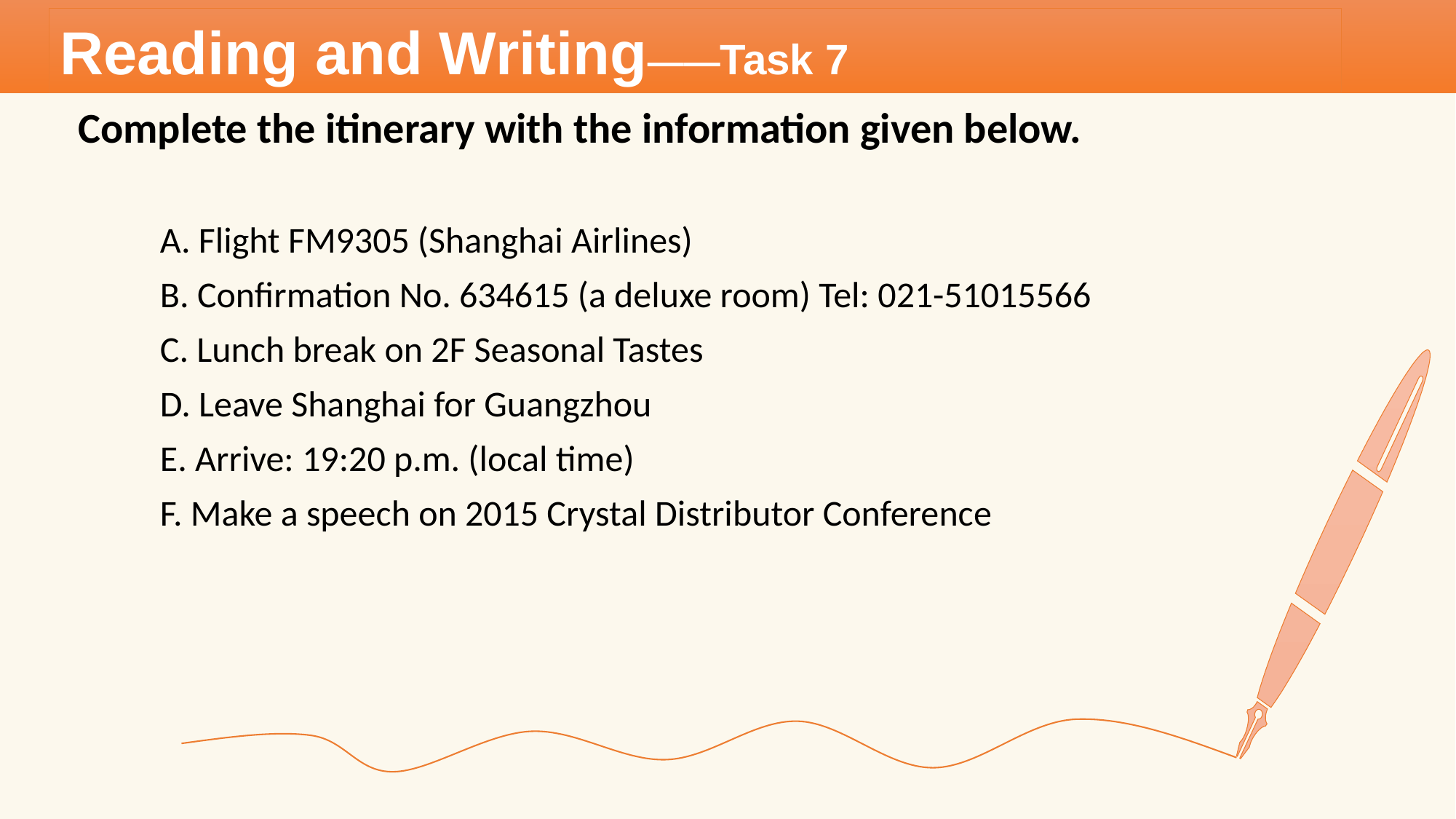

Reading and Writing——Task 7
Complete the itinerary with the information given below.

          A. Flight FM9305 (Shanghai Airlines)
          B. Confirmation No. 634615 (a deluxe room) Tel: 021-51015566
          C. Lunch break on 2F Seasonal Tastes
          D. Leave Shanghai for Guangzhou
          E. Arrive: 19:20 p.m. (local time)
          F. Make a speech on 2015 Crystal Distributor Conference